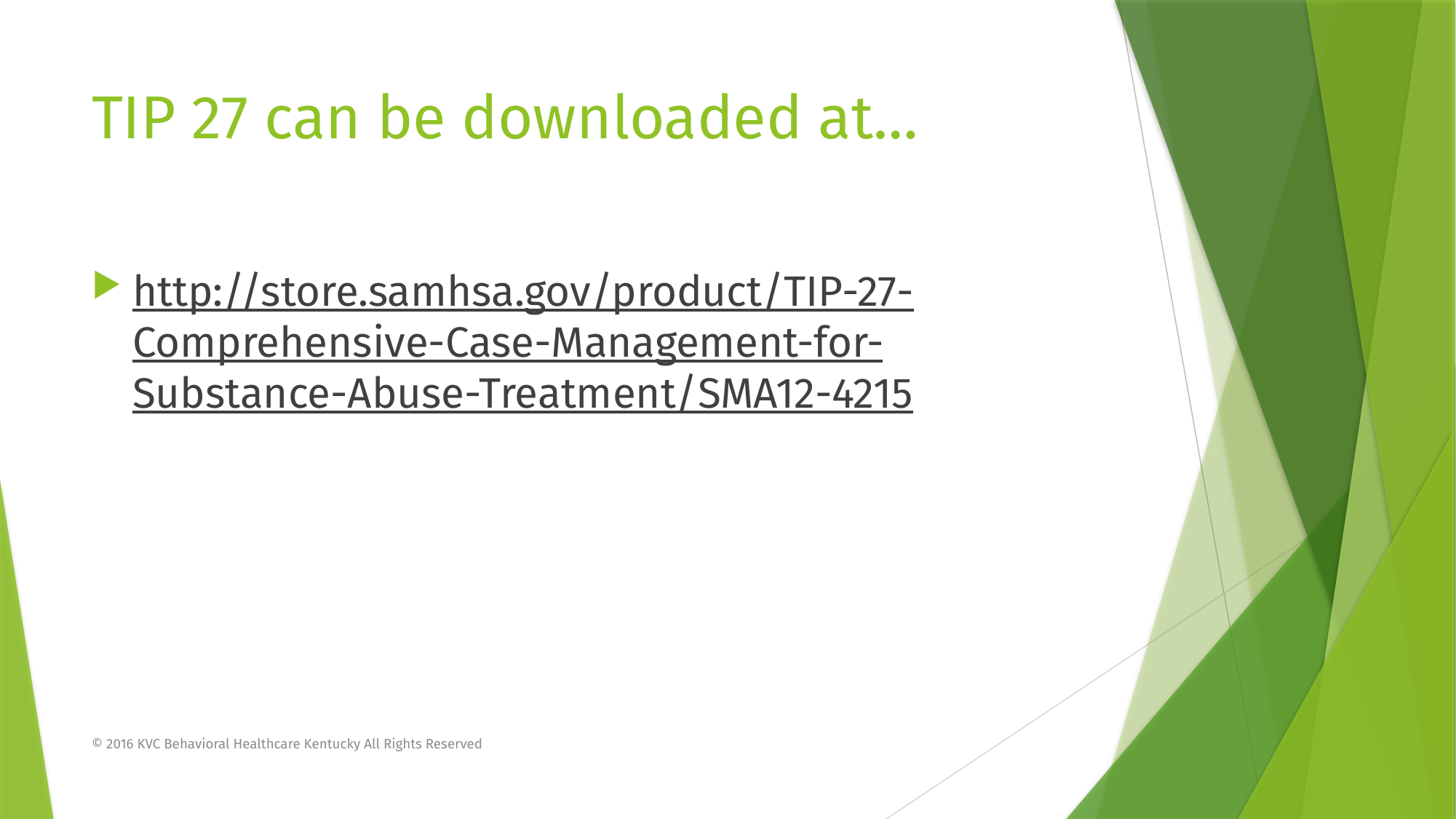

# TIP 27 can be downloaded at…
http://store.samhsa.gov/product/TIP-27-Comprehensive-Case-Management-for-Substance-Abuse-Treatment/SMA12-4215

© 2016 KVC Behavioral Healthcare Kentucky All Rights Reserved